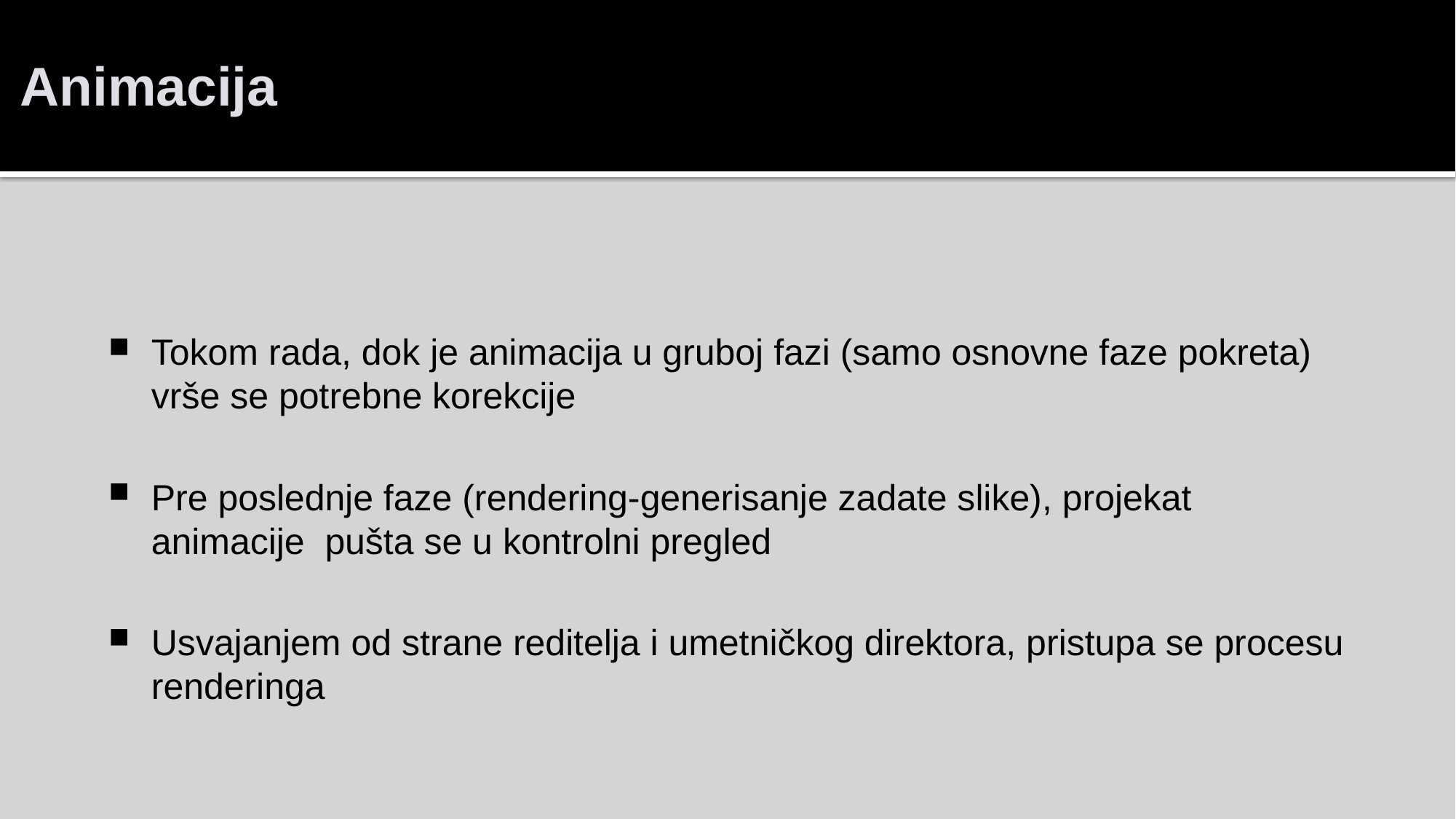

# Animacija

Tokom rada, dok je animacija u gruboj fazi (samo osnovne faze pokreta) vrše se potrebne korekcije

Pre poslednje faze (rendering-generisanje zadate slike), projekat animacije  pušta se u kontrolni pregled

Usvajanjem od strane reditelja i umetničkog direktora, pristupa se procesu renderinga